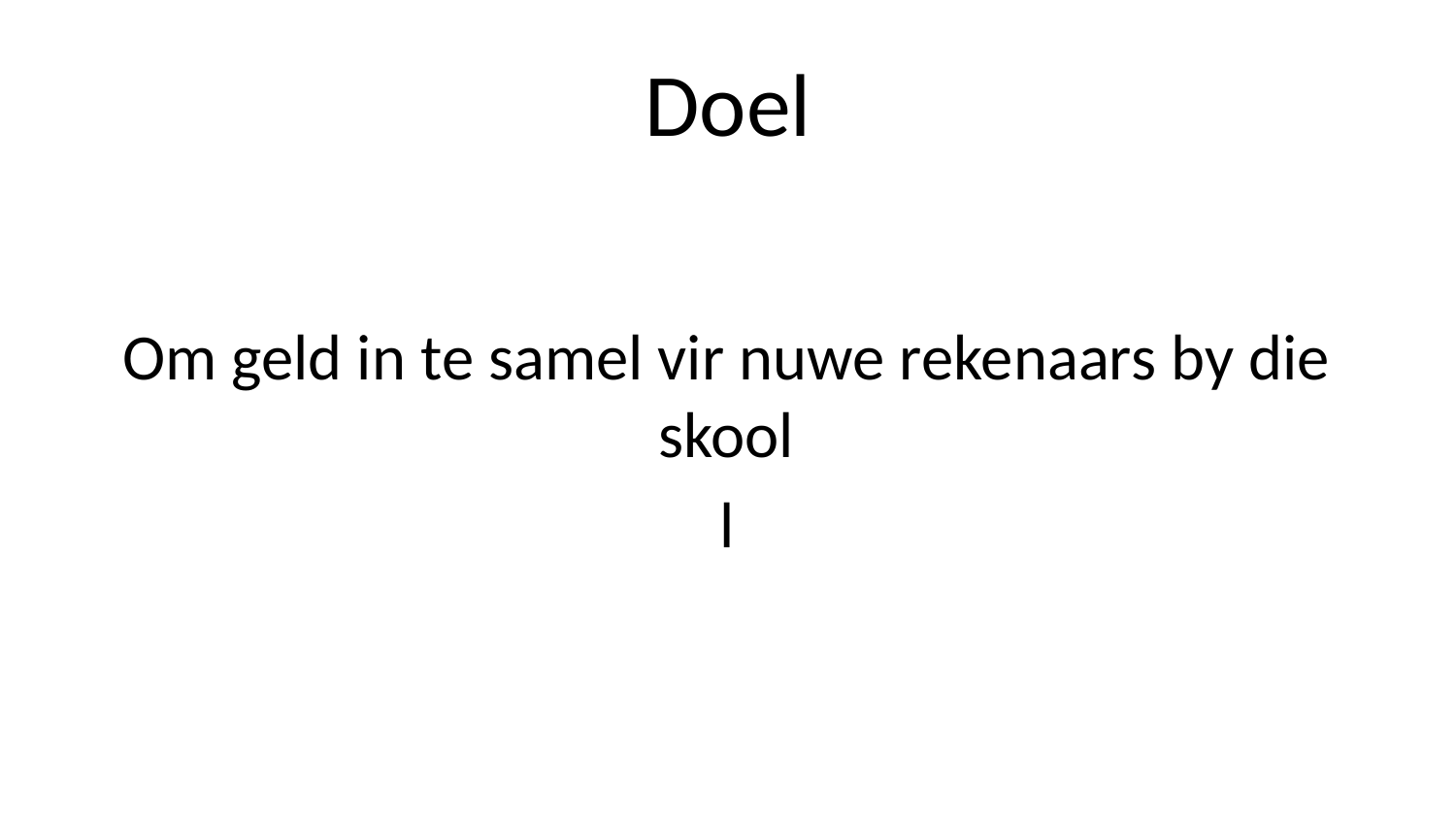

# Doel
Om geld in te samel vir nuwe rekenaars by die skool
l